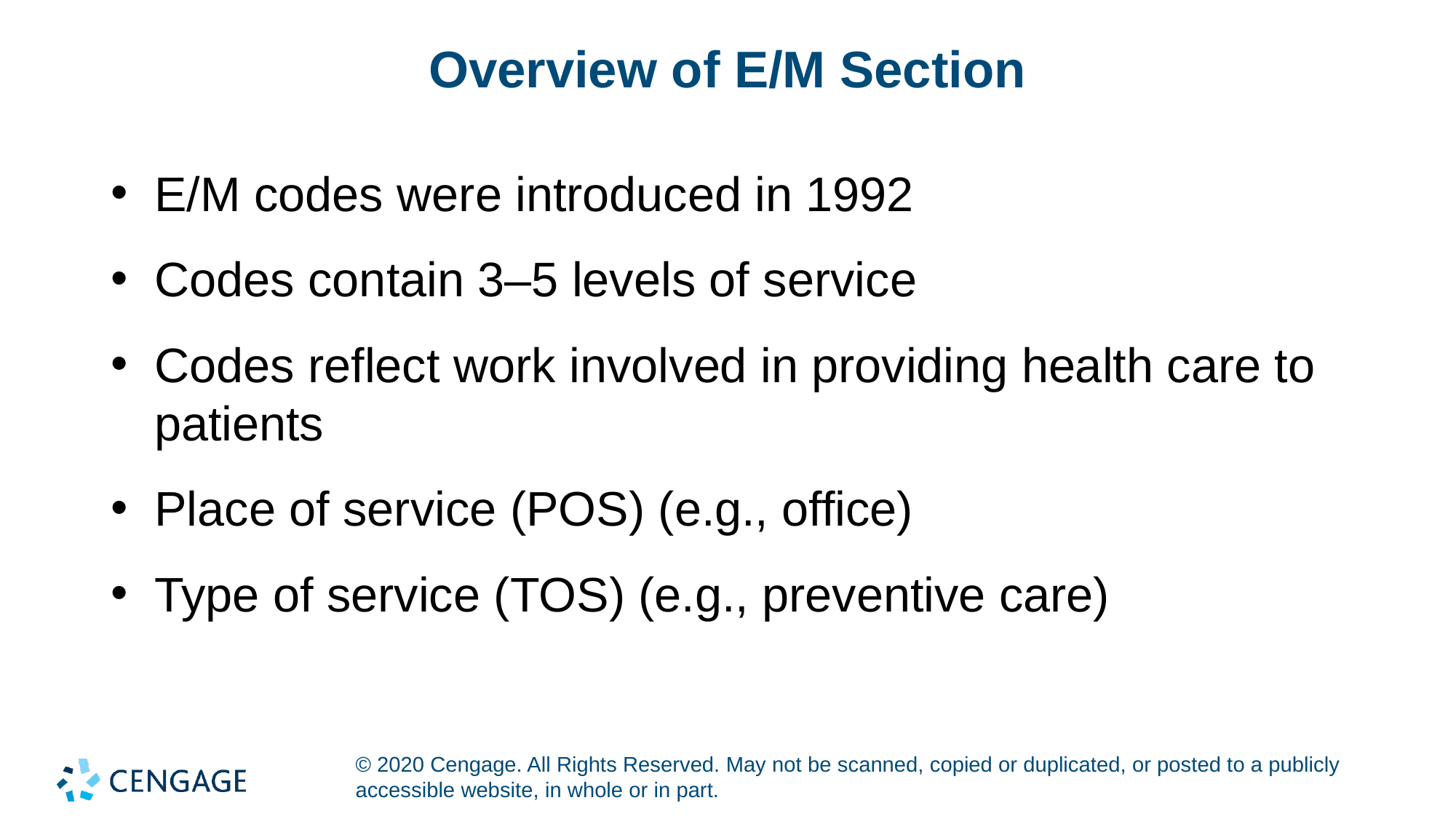

# Overview of E/M Section
E/M codes were introduced in 1992
Codes contain 3‒5 levels of service
Codes reflect work involved in providing health care to patients
Place of service (POS) (e.g., office)
Type of service (TOS) (e.g., preventive care)